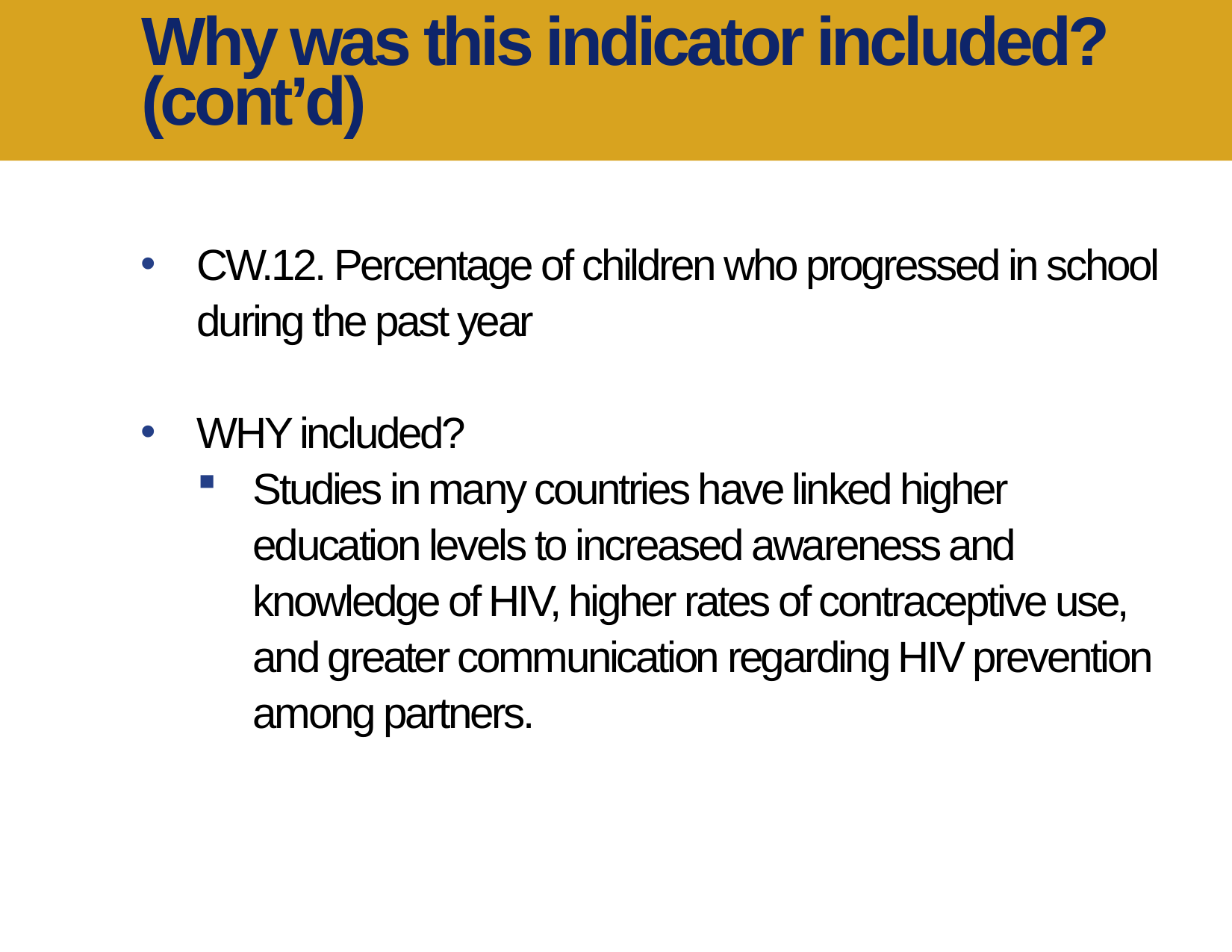

Why was this indicator included?
(cont’d)
CW.12. Percentage of children who progressed in school during the past year

WHY included?
Studies in many countries have linked higher education levels to increased awareness and knowledge of HIV, higher rates of contraceptive use, and greater communication regarding HIV prevention among partners.